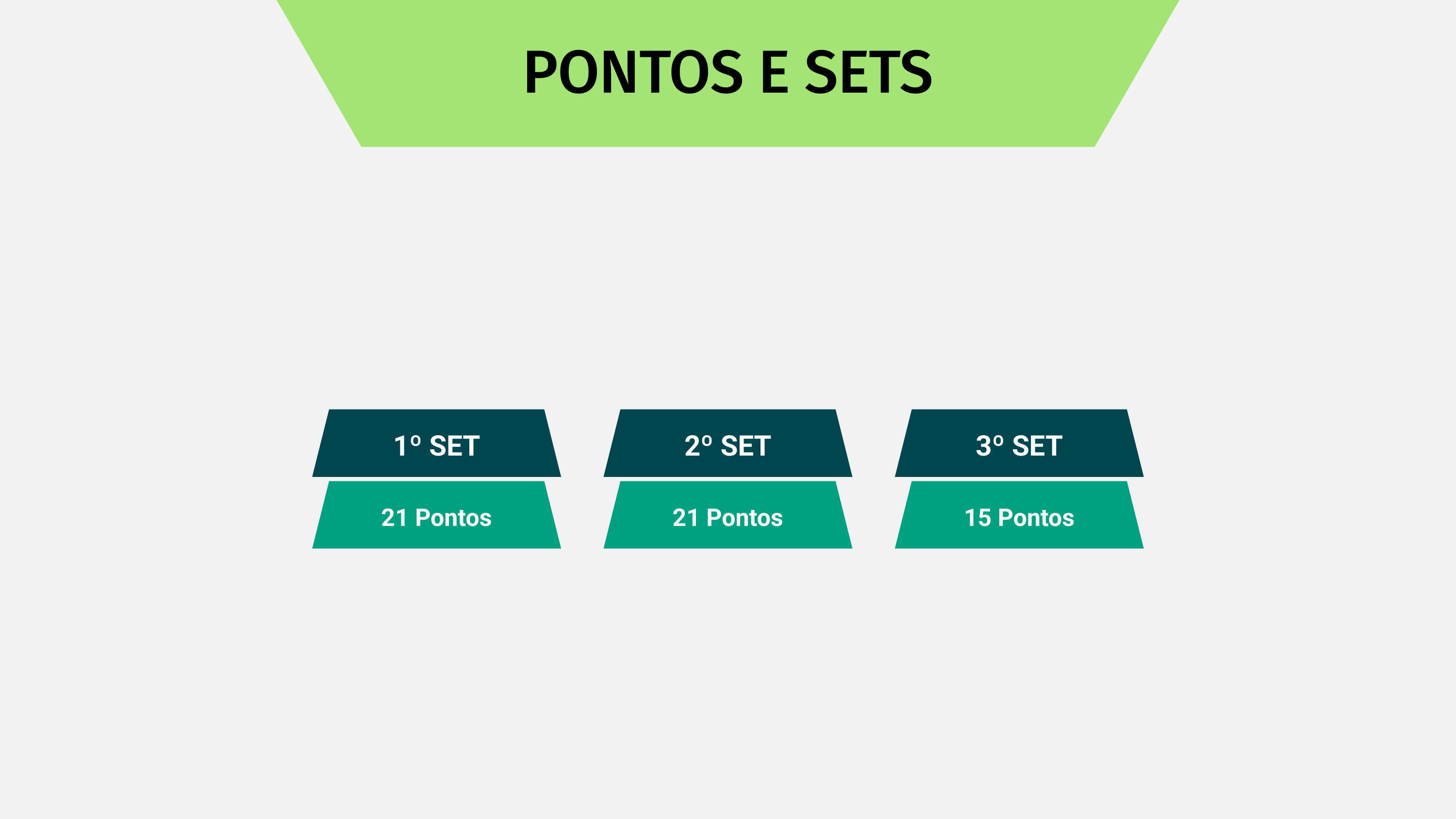

PONTOS E SETS
1º SET
2º SET
3º SET
21 Pontos
21 Pontos
15 Pontos